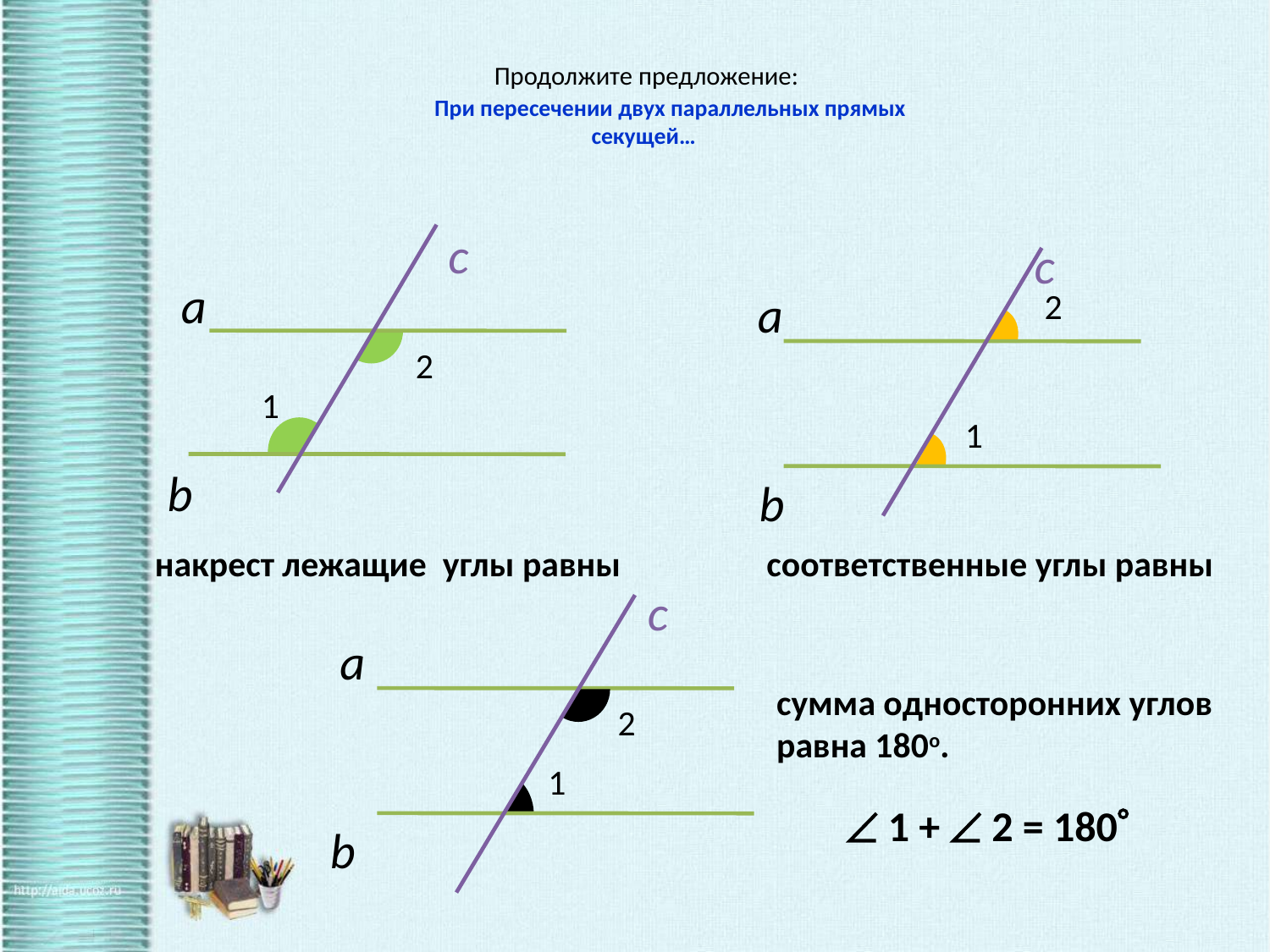

# Продолжите предложение: При пересечении двух параллельных прямых секущей…
       c
c
а
 а
2

2
          1
1

b
  b
              накрест лежащие  углы равны
соответственные углы равны
c
а

сумма односторонних углов
равна 180о.
2
1

∠ 1 + ∠ 2 = 180°
b